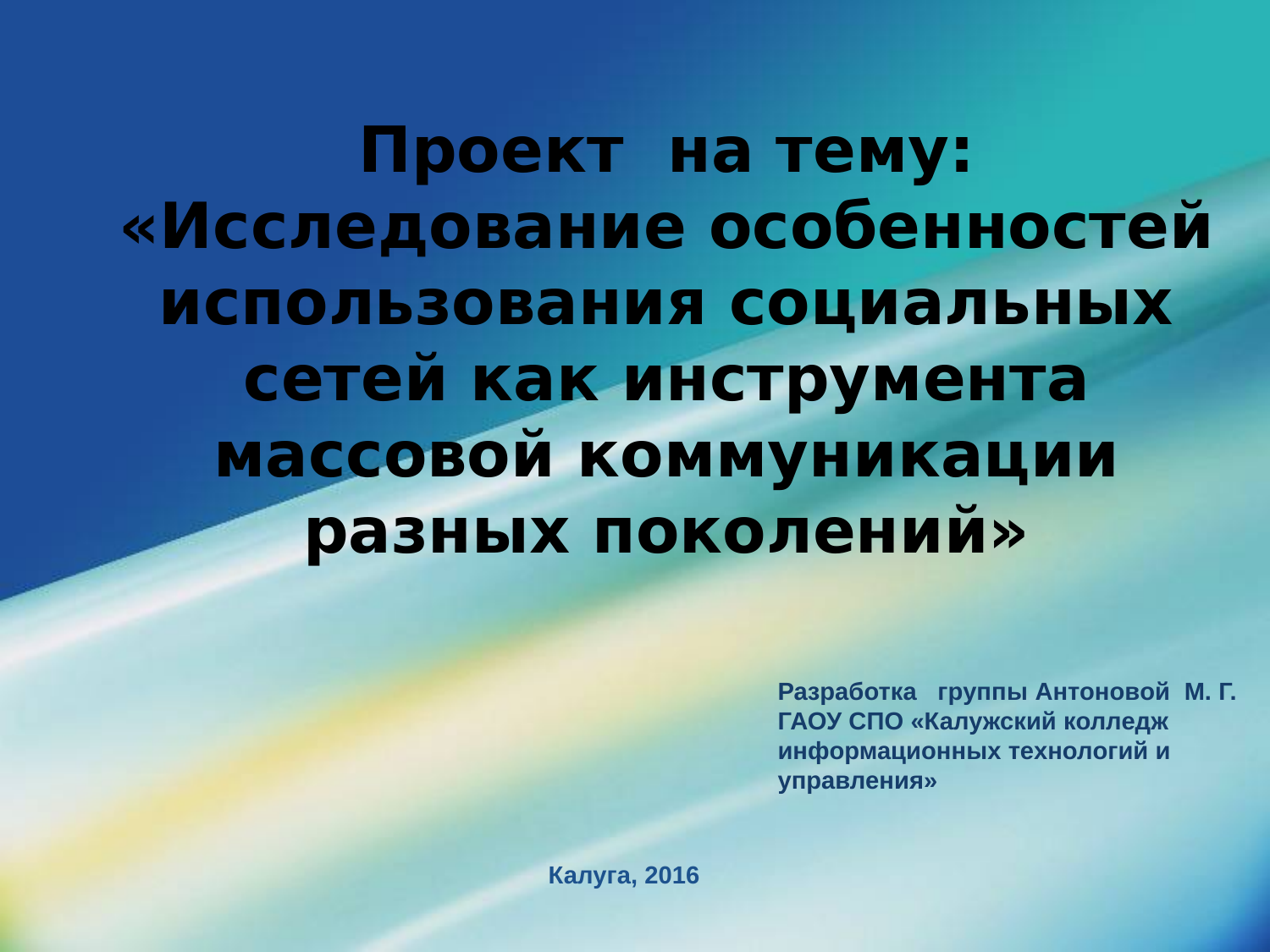

# Проект  на тему: «Исследование особенностей использования социальных сетей как инструмента массовой коммуникации разных поколений»
Разработка   группы Антоновой  М. Г.
ГАОУ СПО «Калужский колледж информационных технологий и управления»
Калуга, 2016